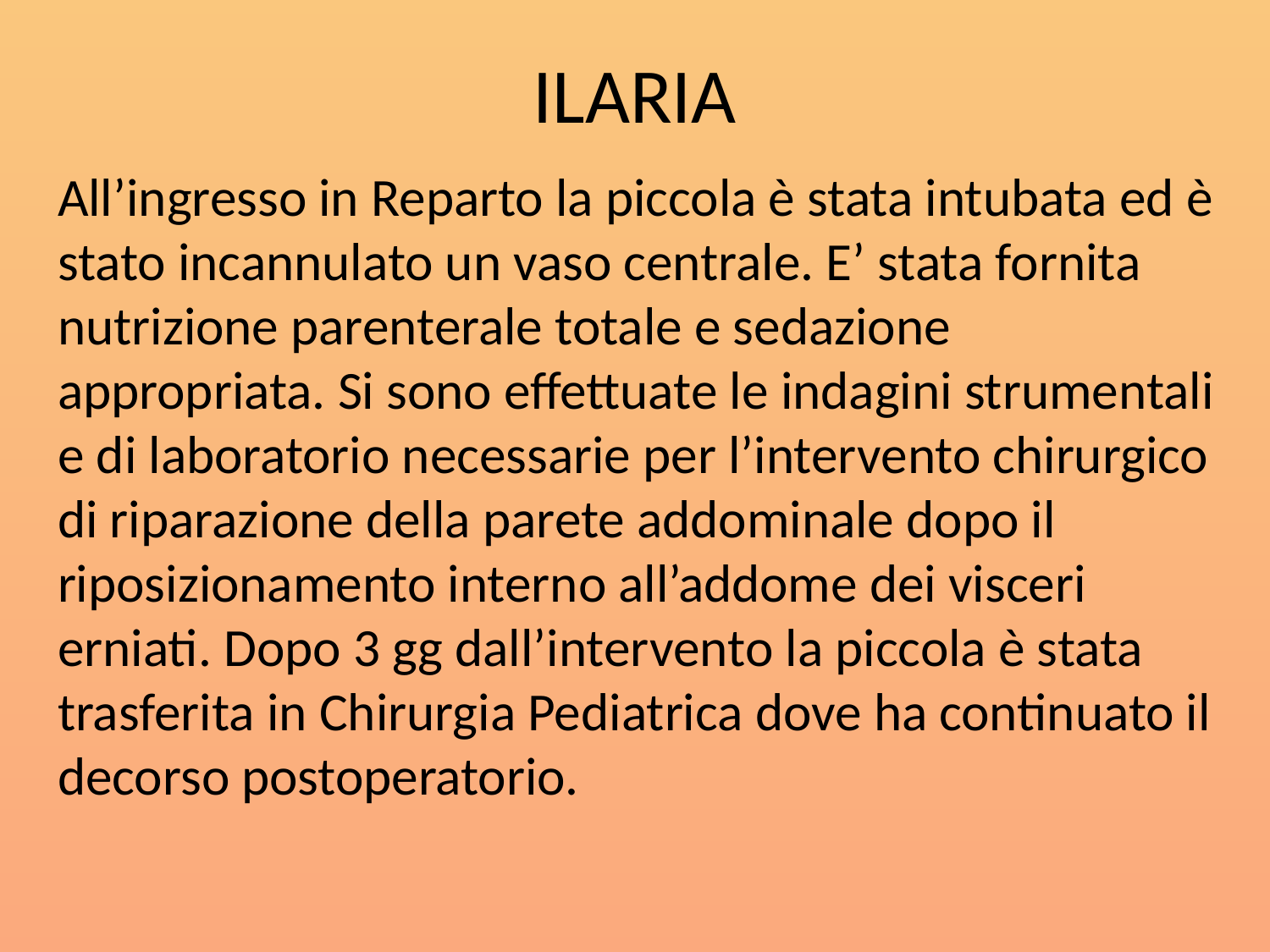

# ILARIA
All’ingresso in Reparto la piccola è stata intubata ed è stato incannulato un vaso centrale. E’ stata fornita nutrizione parenterale totale e sedazione appropriata. Si sono effettuate le indagini strumentali e di laboratorio necessarie per l’intervento chirurgico di riparazione della parete addominale dopo il riposizionamento interno all’addome dei visceri erniati. Dopo 3 gg dall’intervento la piccola è stata trasferita in Chirurgia Pediatrica dove ha continuato il decorso postoperatorio.